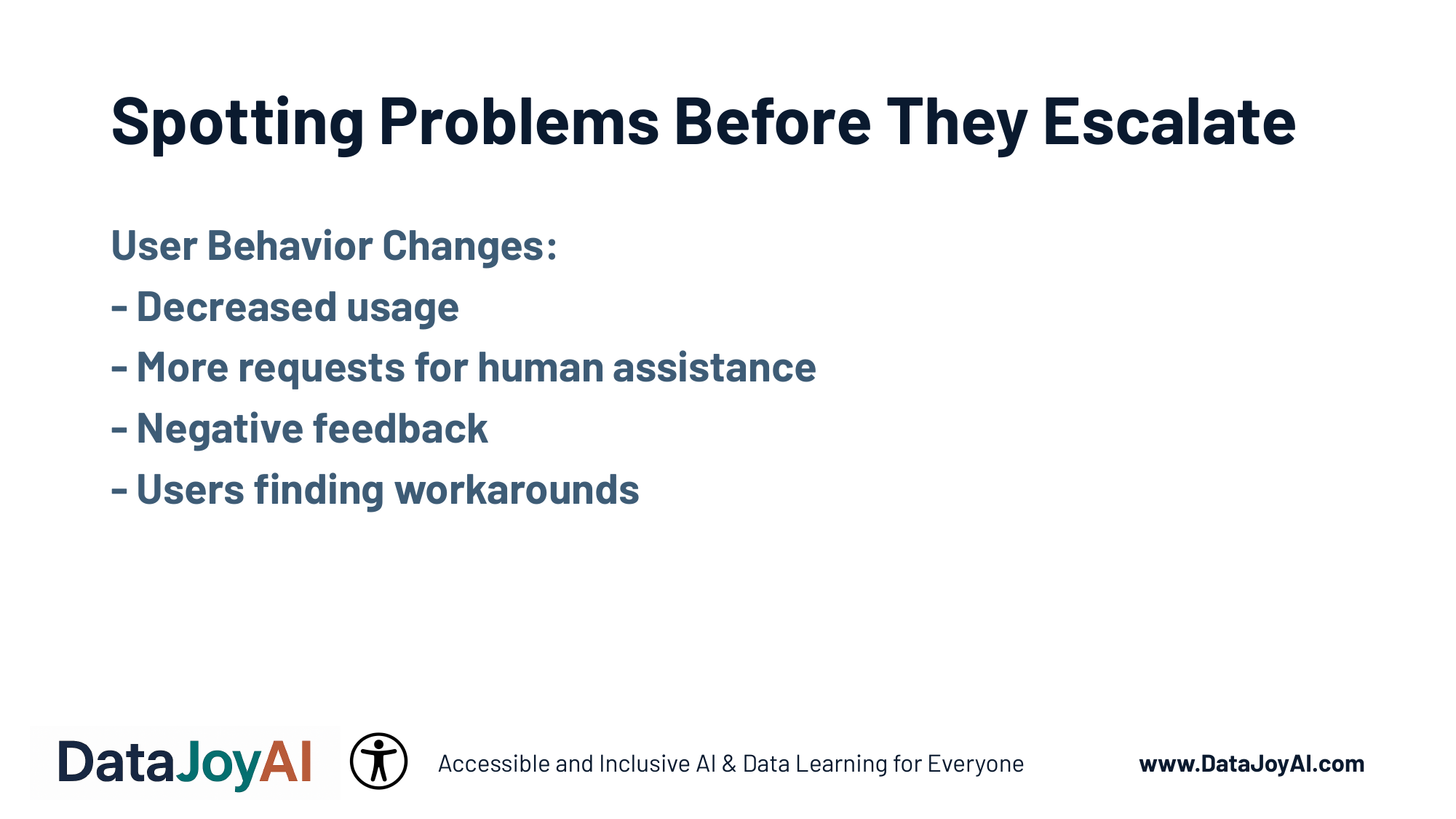

# Spotting Problems Before They Escalate
User Behavior Changes:
- Decreased usage
- More requests for human assistance
- Negative feedback
- Users finding workarounds